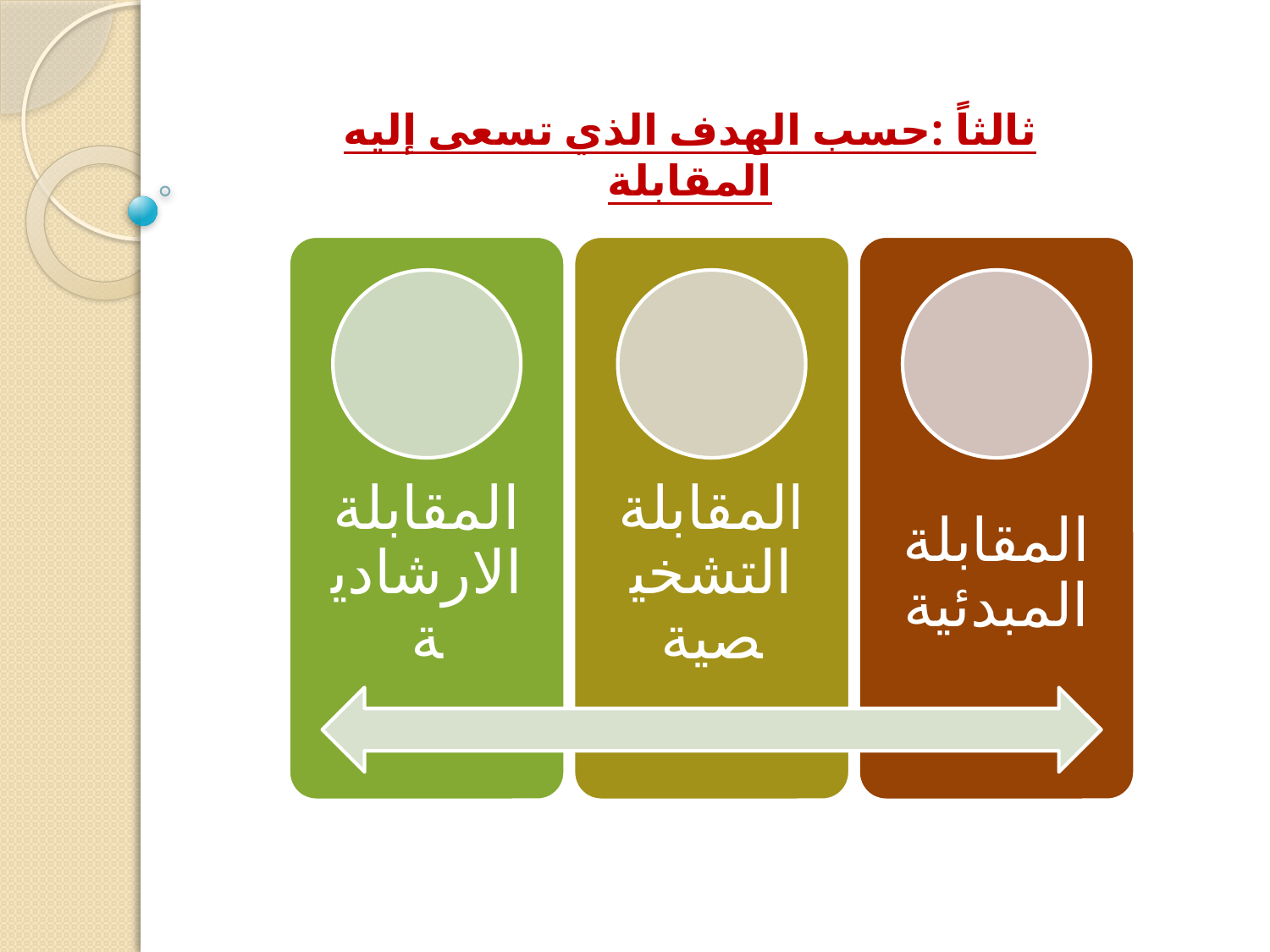

ثالثاً :حسب الهدف الذي تسعى إليه المقابلة
المقابلة الارشادية
المقابلة التشخيصية
المقابلة المبدئية